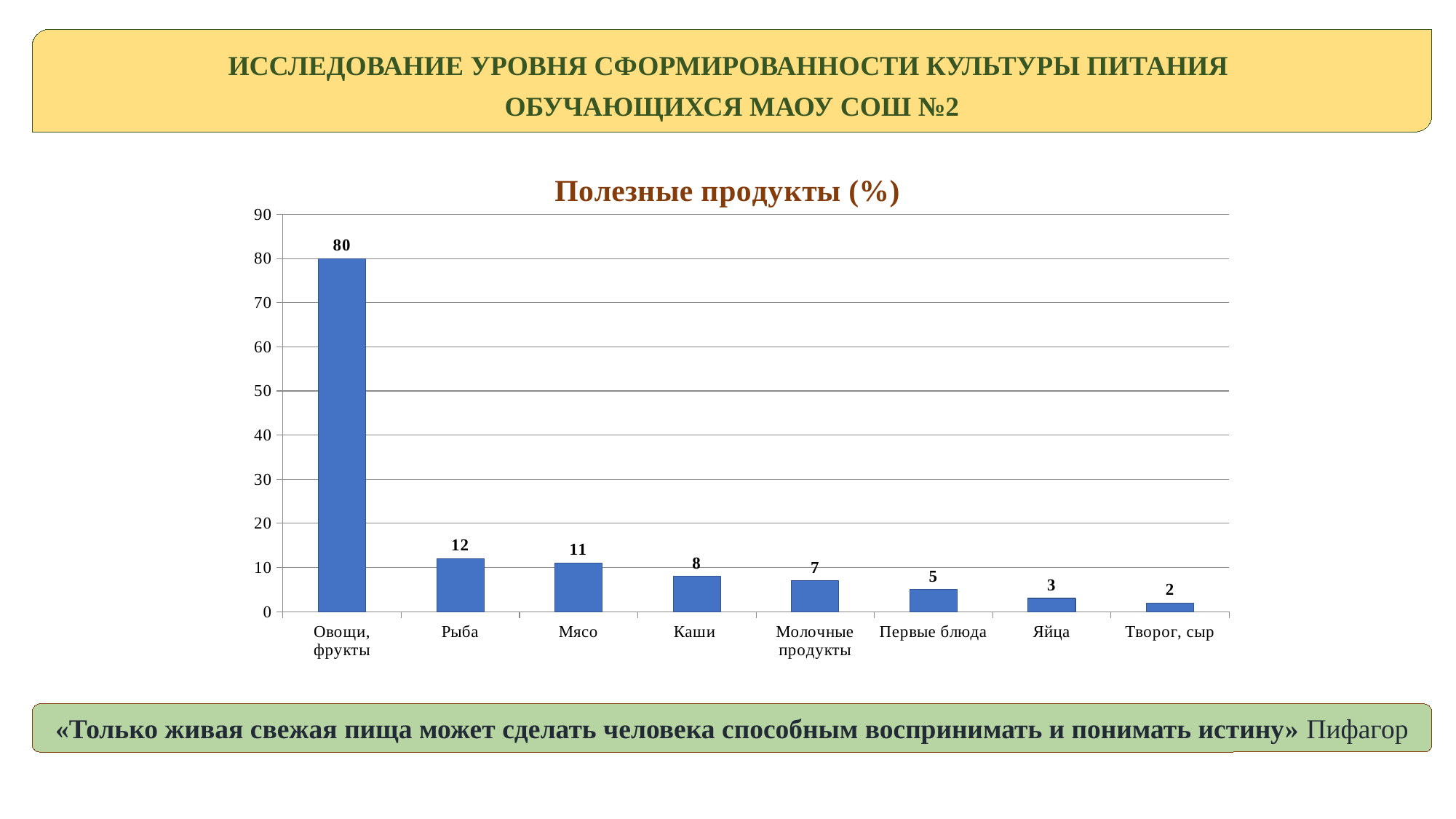

ИССЛЕДОВАНИЕ УРОВНЯ СФОРМИРОВАННОСТИ КУЛЬТУРЫ ПИТАНИЯ
ОБУЧАЮЩИХСЯ МАОУ СОШ №2

### Chart: Полезные продукты (%)

| Category | Полезные продукты (%) |
|---|---|
| Овощи, фрукты | 80.0 |
| Рыба | 12.0 |
| Мясо | 11.0 |
| Каши  | 8.0 |
| Молочные продукты | 7.0 |
| Первые блюда | 5.0 |
| Яйца | 3.0 |
| Творог, сыр | 2.0 |
«Только живая свежая пища может сделать человека способным воспринимать и понимать истину» Пифагор